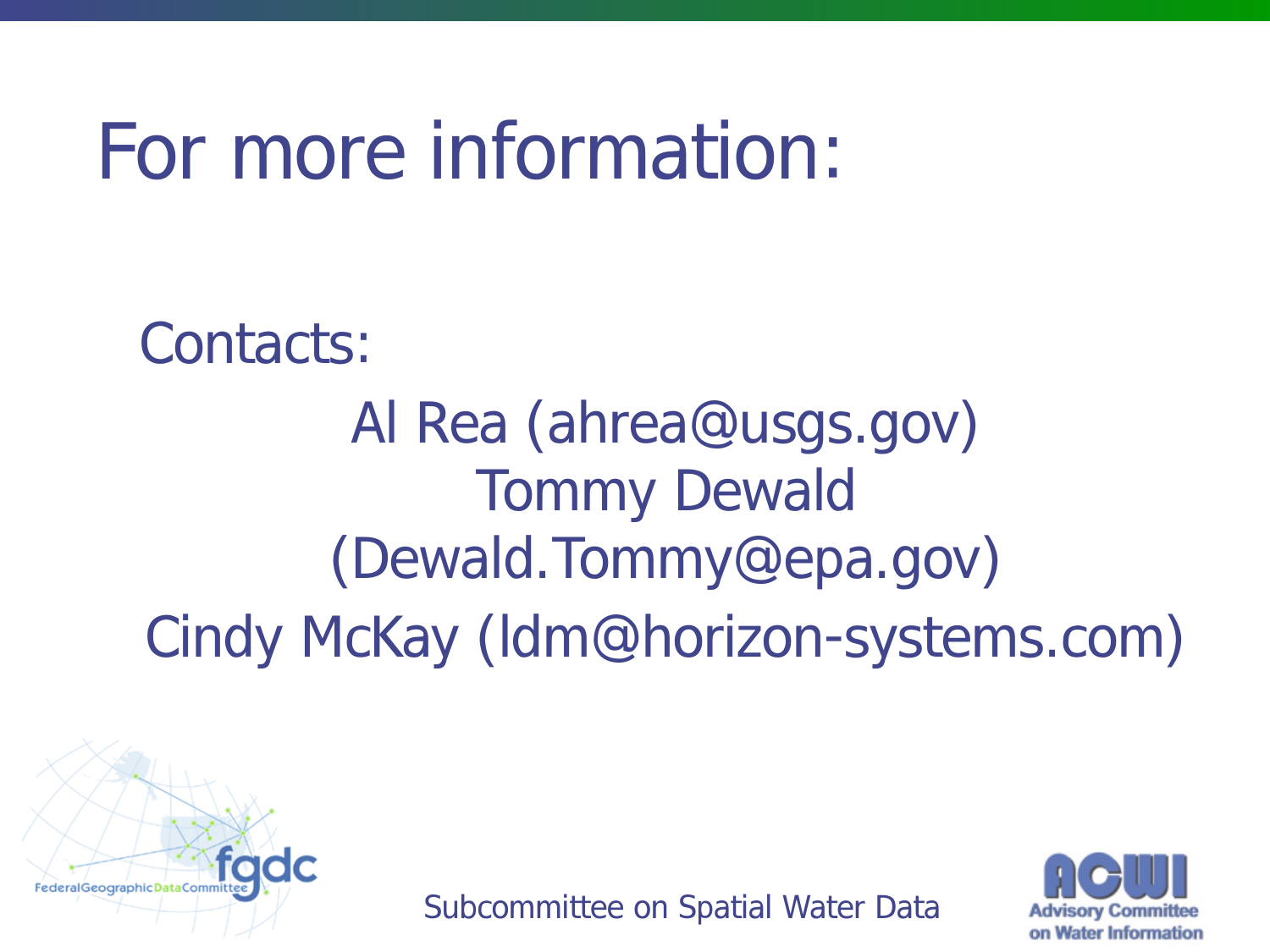

# For more information:

Contacts:
 Al Rea (ahrea@usgs.gov)
Tommy Dewald (Dewald.Tommy@epa.gov)
Cindy McKay (ldm@horizon-systems.com)
Subcommittee on Spatial Water Data